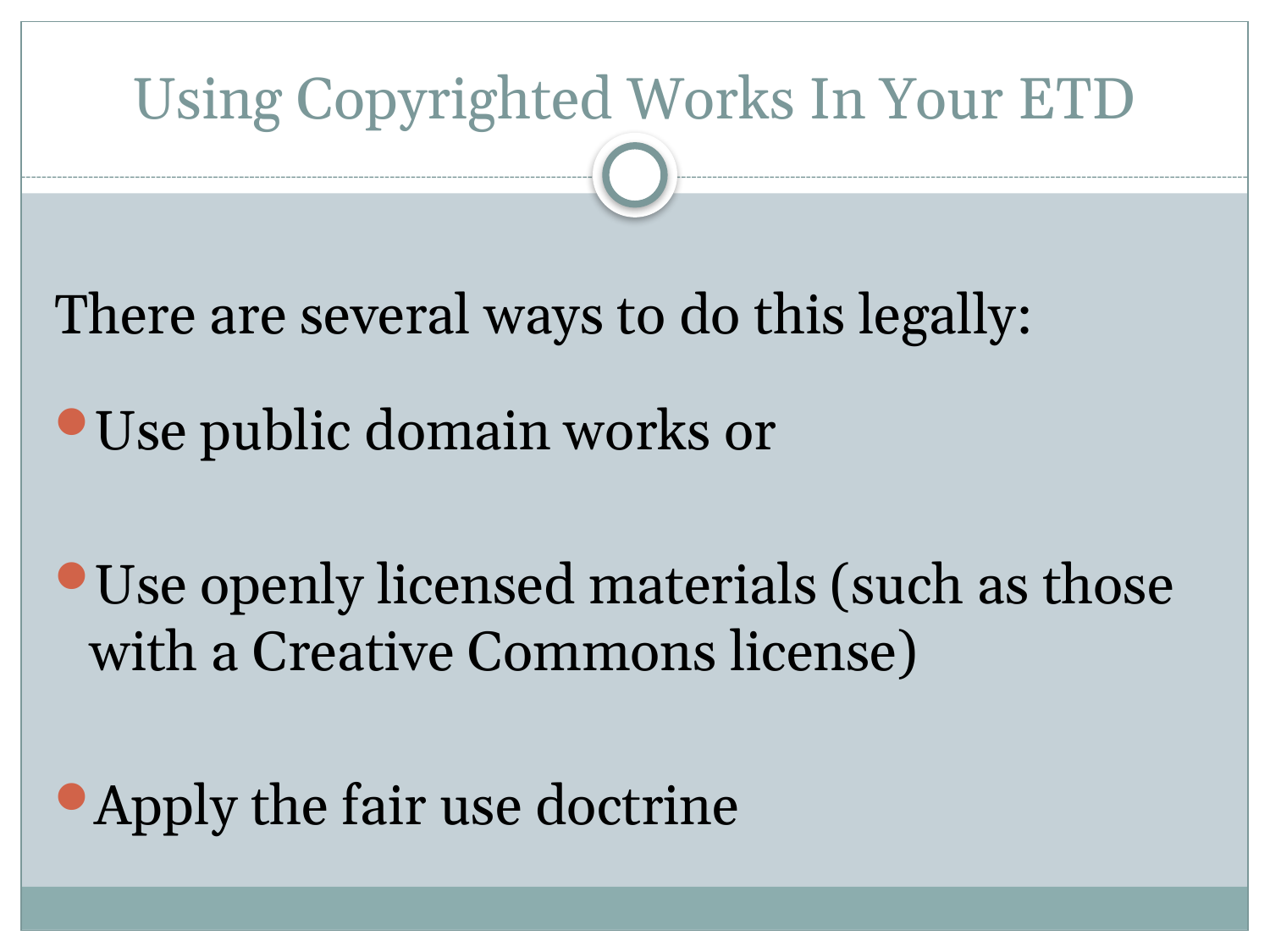

# Using Copyrighted Works In Your ETD

There are several ways to do this legally:

Use public domain works or

Use openly licensed materials (such as those with a Creative Commons license)

Apply the fair use doctrine